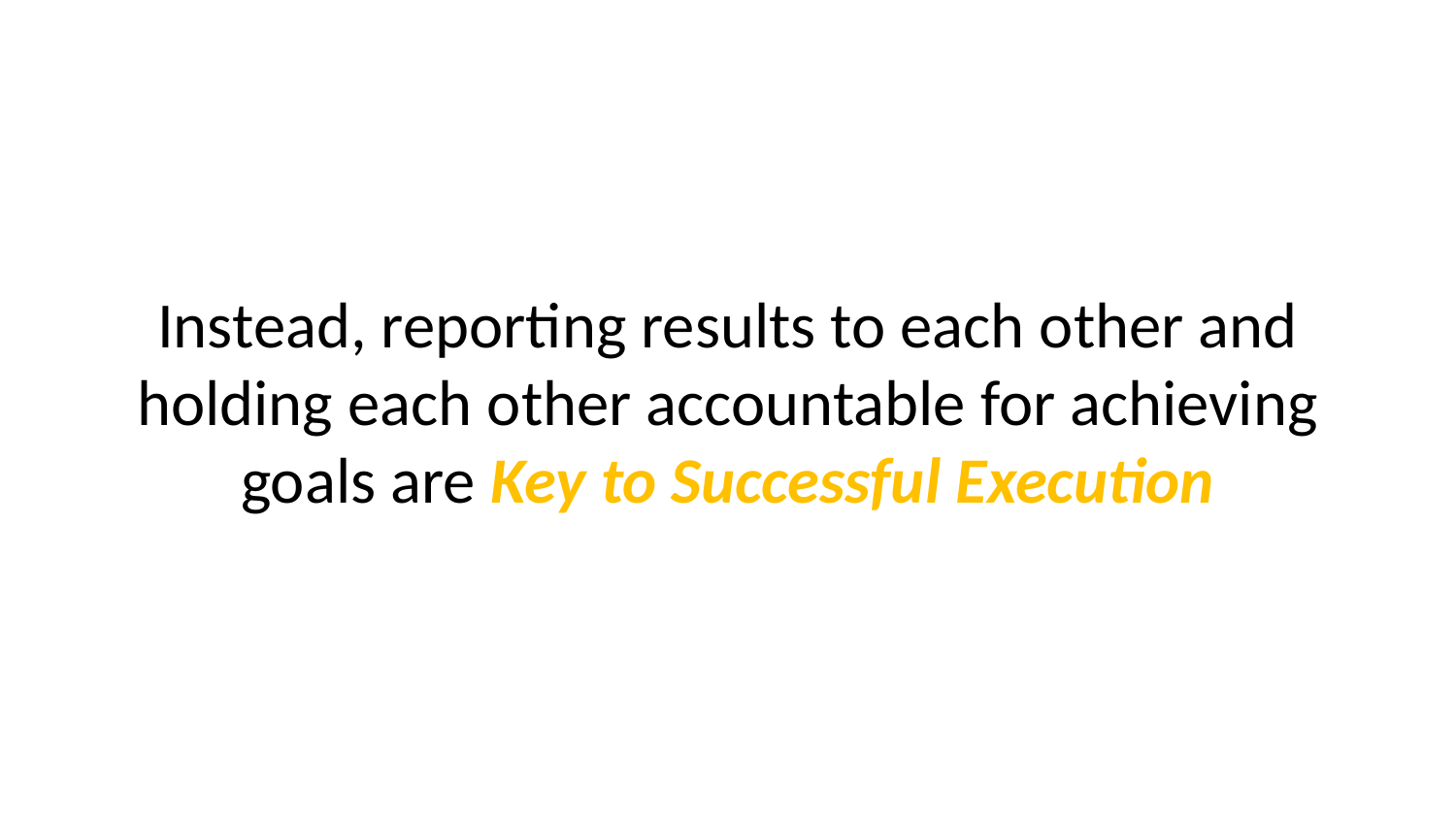

Instead, reporting results to each other and holding each other accountable for achieving goals are Key to Successful Execution